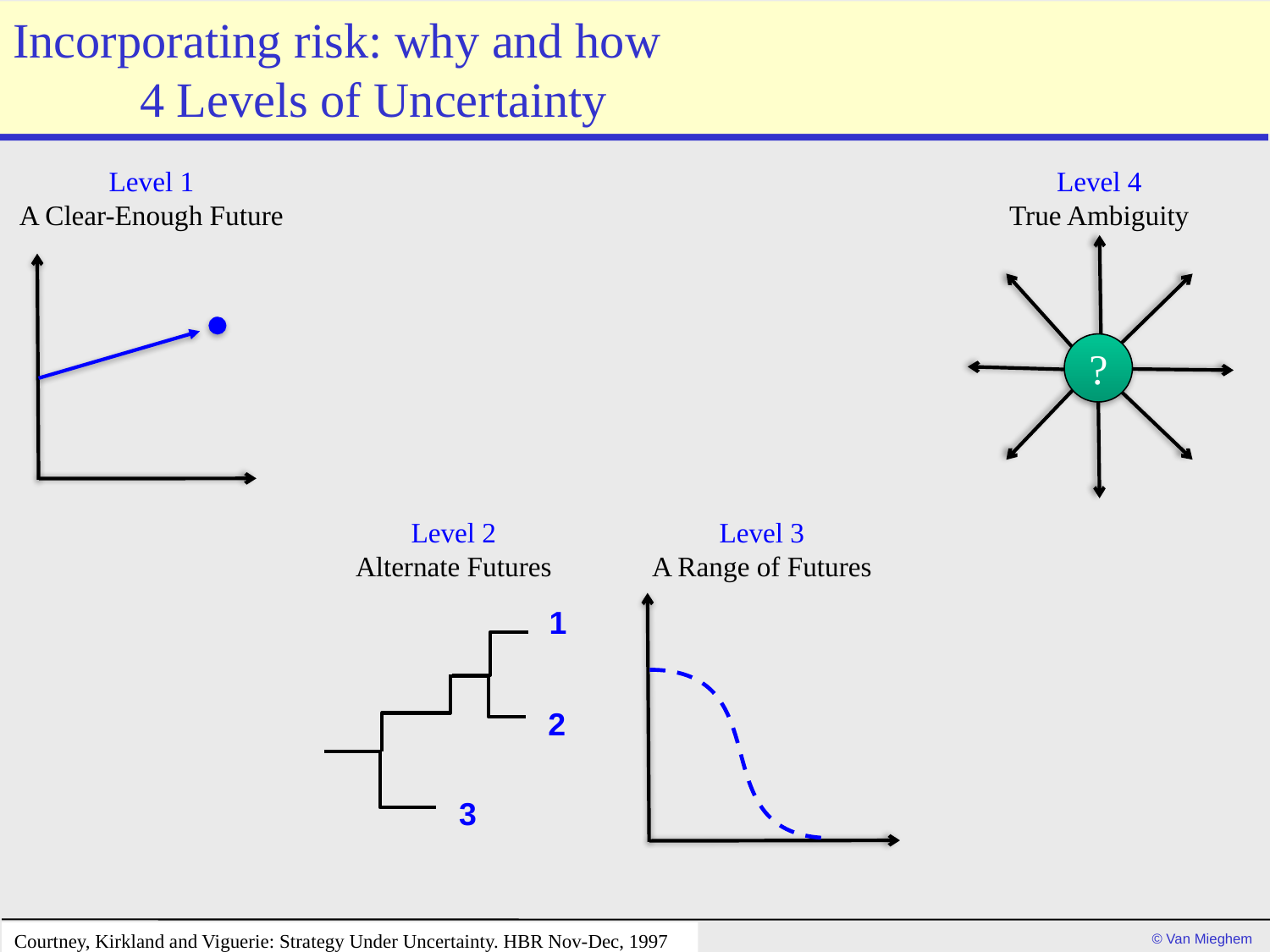

# Incorporating risk: why and how 4 Levels of Uncertainty
Level 1
A Clear-Enough Future

Level 4
True Ambiguity
?
Level 2
Alternate Futures
1
2
3
Level 3
A Range of Futures
Courtney, Kirkland and Viguerie: Strategy Under Uncertainty. HBR Nov-Dec, 1997